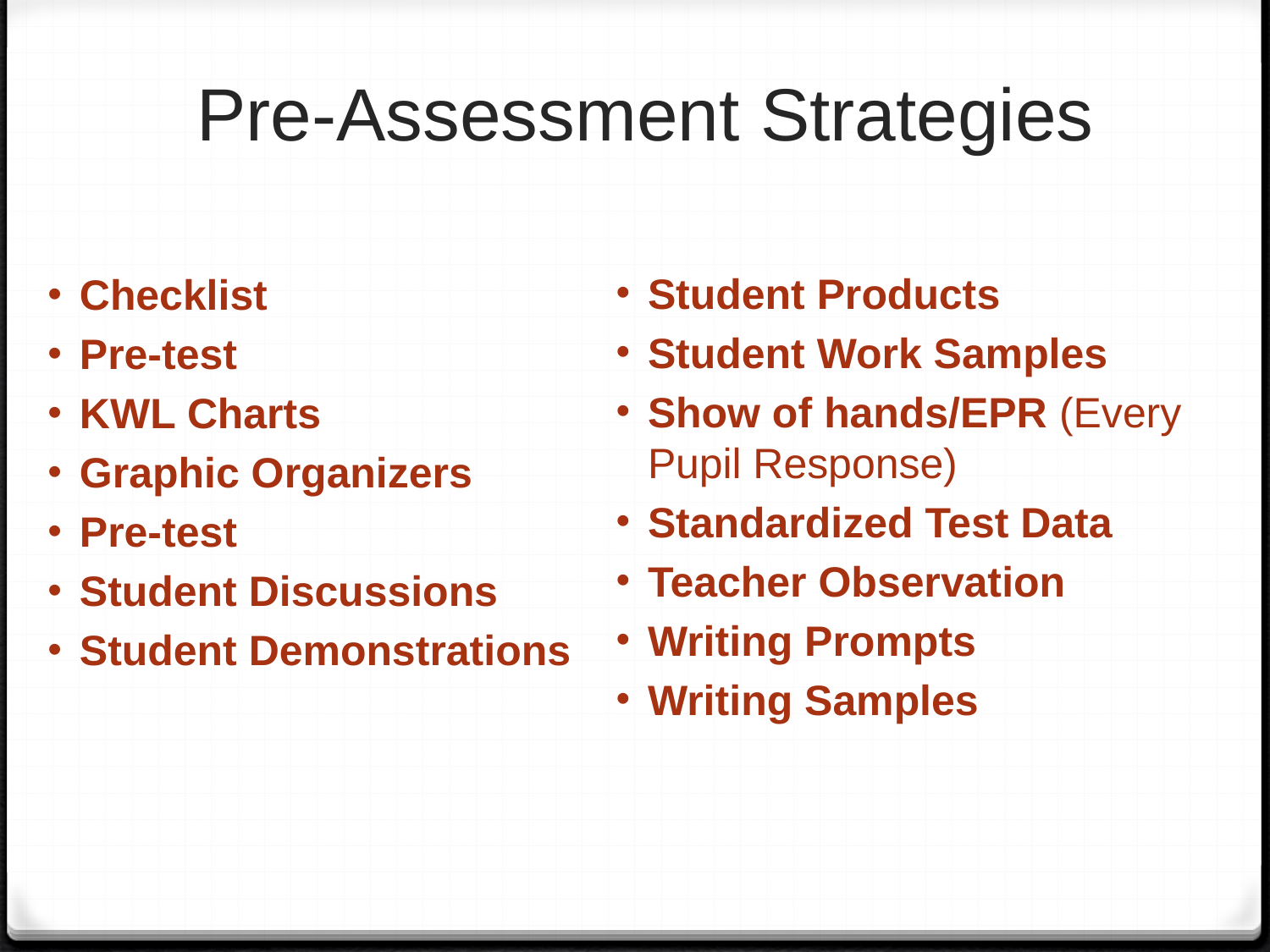

# Pre-Assessment Strategies
Student Products
Student Work Samples
Show of hands/EPR (Every Pupil Response)
Standardized Test Data
Teacher Observation
Writing Prompts
Writing Samples
Checklist
Pre-test
KWL Charts
Graphic Organizers
Pre-test
Student Discussions
Student Demonstrations